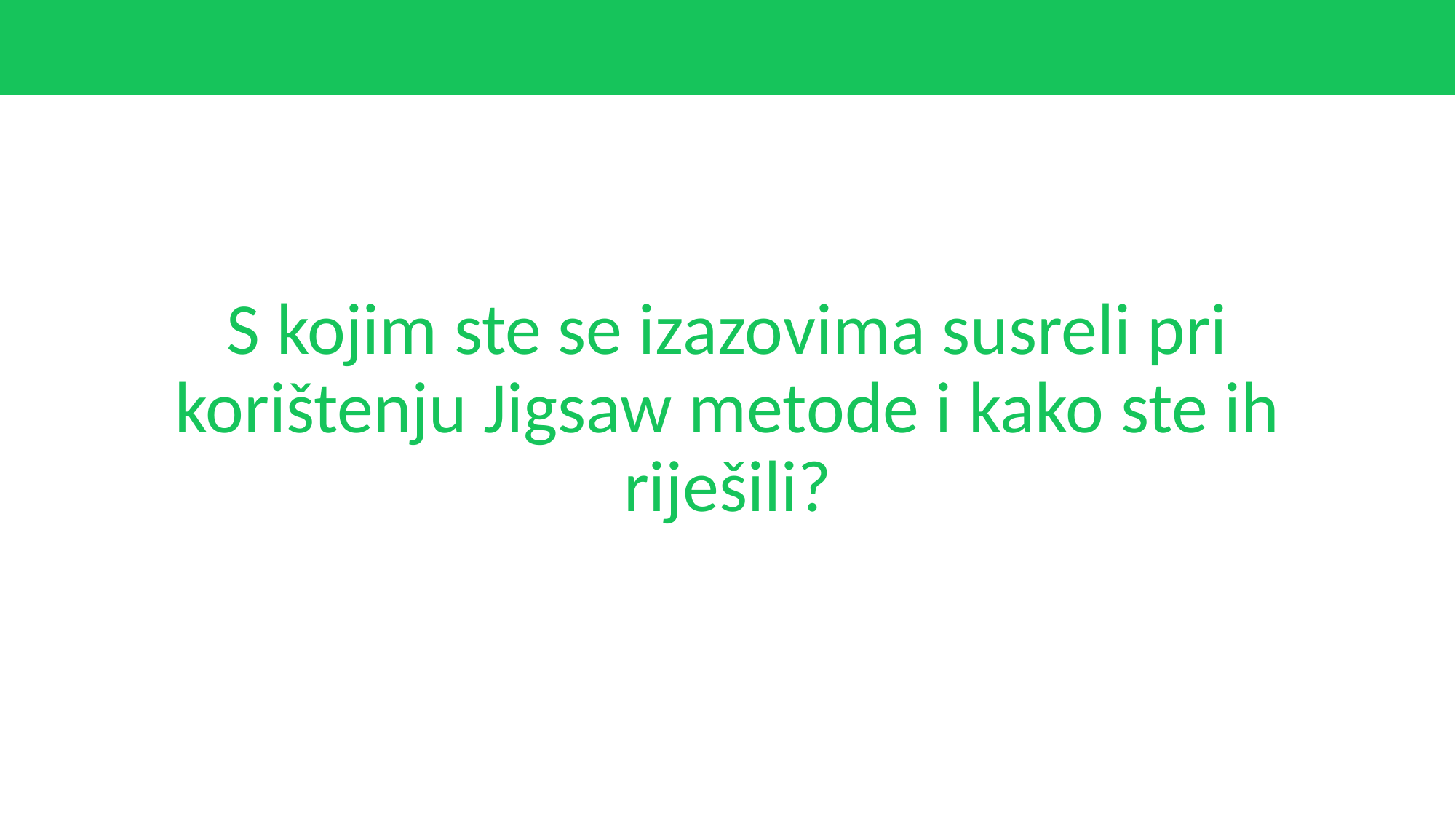

# S kojim ste se izazovima susreli pri korištenju Jigsaw metode i kako ste ih riješili?